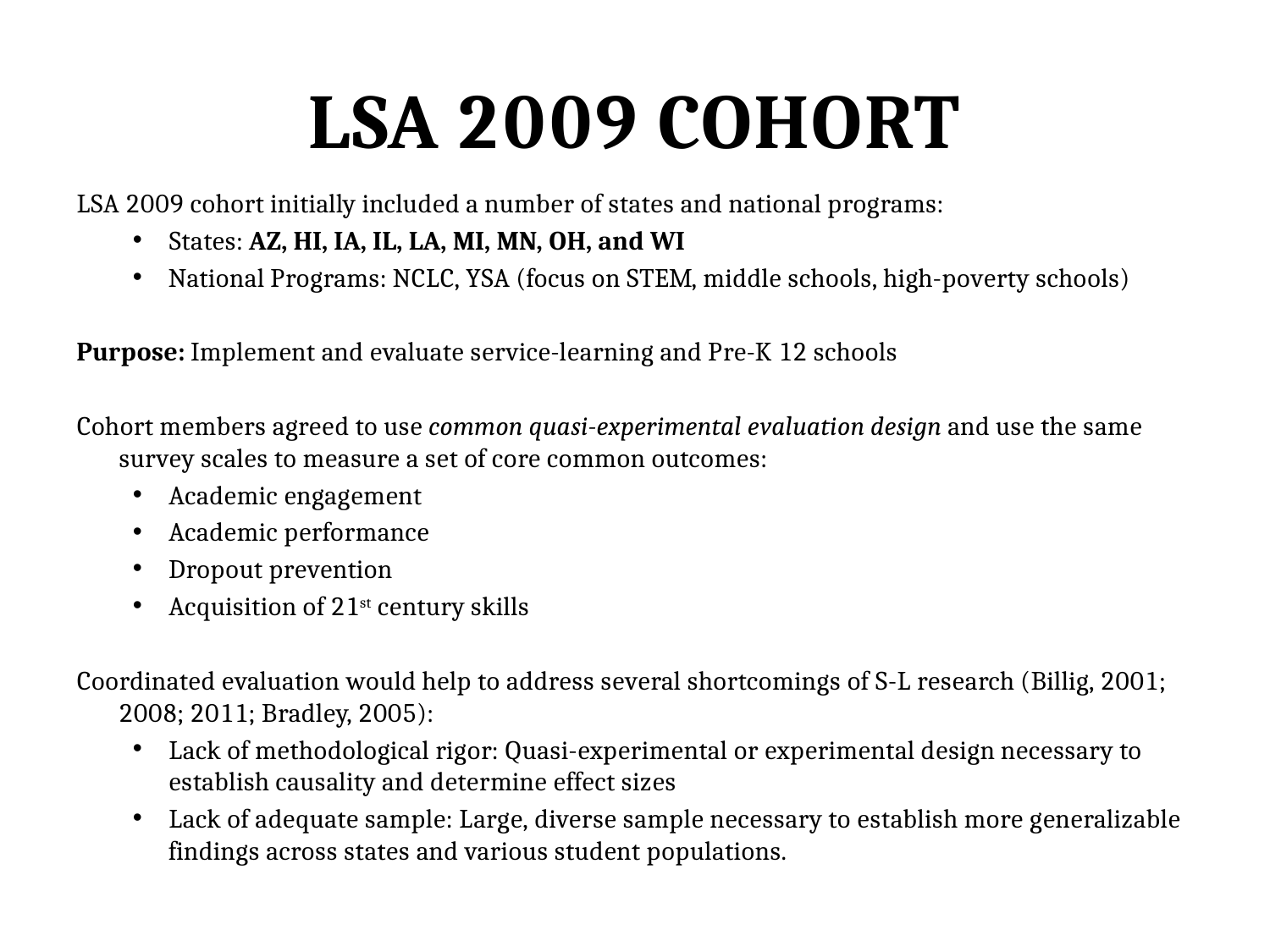

# LSA 2009 Cohort
LSA 2009 cohort initially included a number of states and national programs:
States: AZ, HI, IA, IL, LA, MI, MN, OH, and WI
National Programs: NCLC, YSA (focus on STEM, middle schools, high-poverty schools)

Purpose: Implement and evaluate service-learning and Pre-K 12 schools

Cohort members agreed to use common quasi-experimental evaluation design and use the same survey scales to measure a set of core common outcomes:
Academic engagement
Academic performance
Dropout prevention
Acquisition of 21st century skills

Coordinated evaluation would help to address several shortcomings of S-L research (Billig, 2001; 2008; 2011; Bradley, 2005):
Lack of methodological rigor: Quasi-experimental or experimental design necessary to establish causality and determine effect sizes
Lack of adequate sample: Large, diverse sample necessary to establish more generalizable findings across states and various student populations.